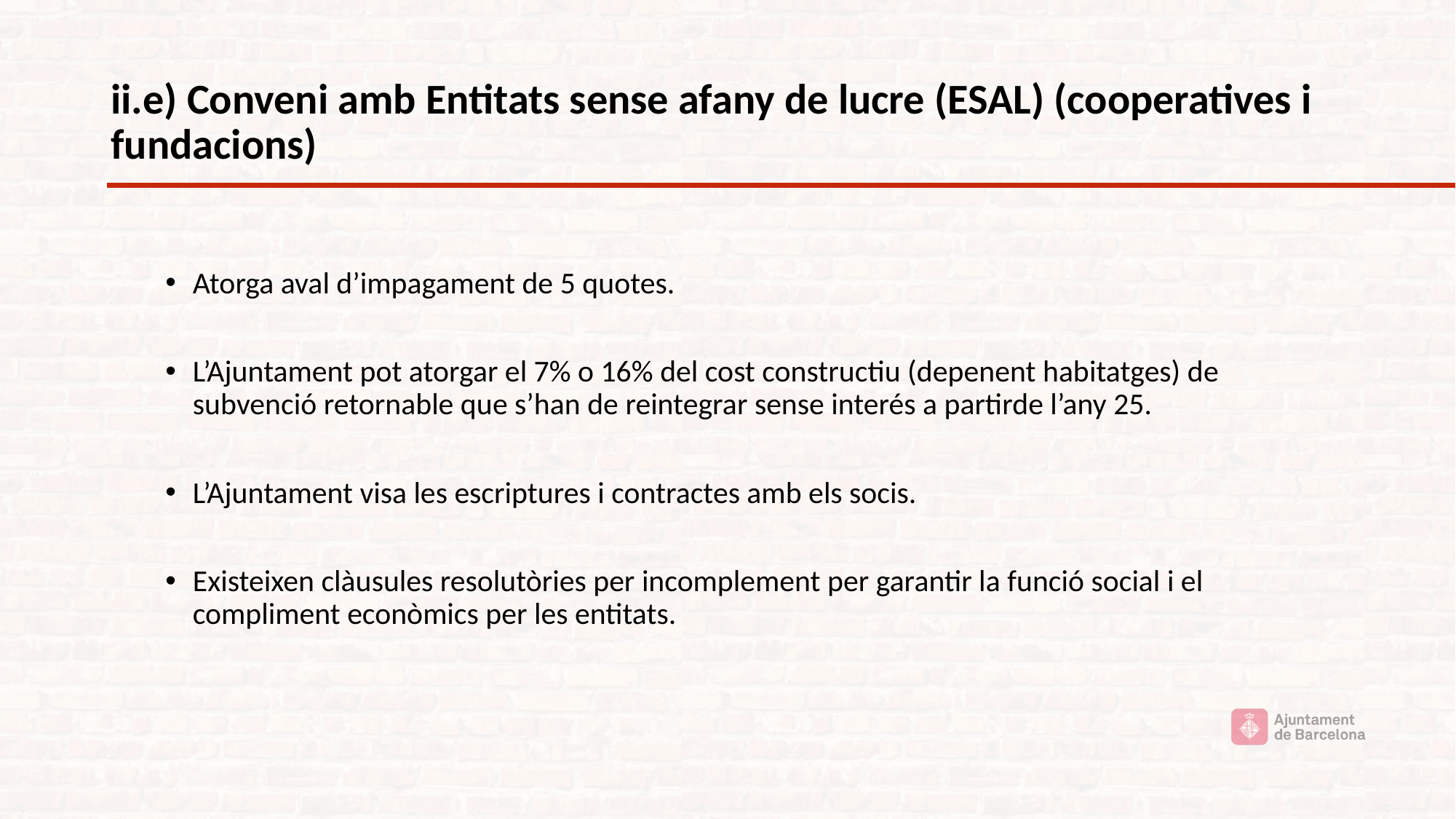

# ii.e) Conveni amb Entitats sense afany de lucre (ESAL) (cooperatives i fundacions)

Atorga aval d’impagament de 5 quotes.

L’Ajuntament pot atorgar el 7% o 16% del cost constructiu (depenent habitatges) de subvenció retornable que s’han de reintegrar sense interés a partirde l’any 25.

L’Ajuntament visa les escriptures i contractes amb els socis.

Existeixen clàusules resolutòries per incomplement per garantir la funció social i el compliment econòmics per les entitats.